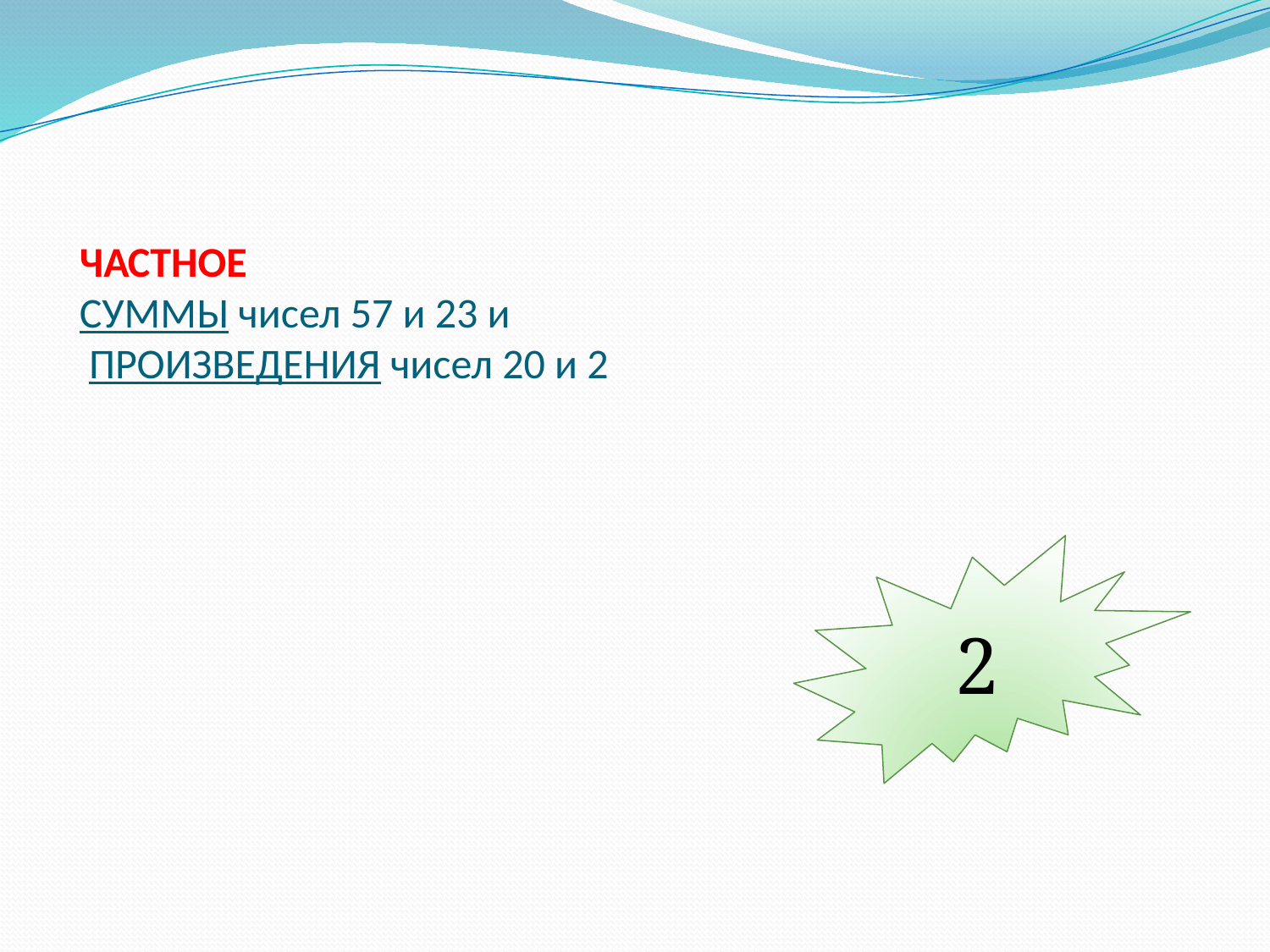

# ЧАСТНОЕ  СУММЫ чисел 57 и 23 и  ПРОИЗВЕДЕНИЯ чисел 20 и 2
2